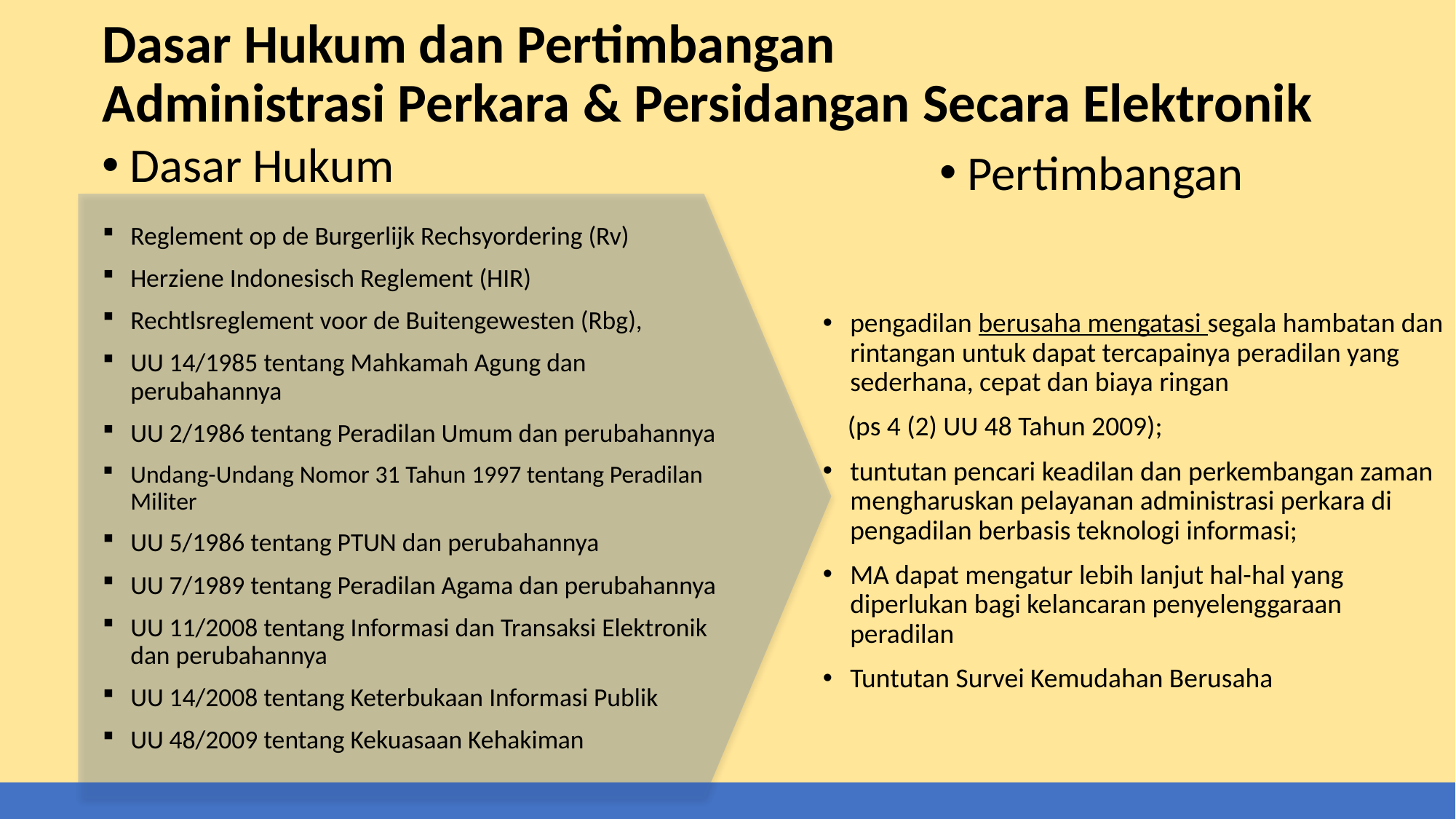

# Dasar Hukum dan Pertimbangan Administrasi Perkara & Persidangan Secara Elektronik
Dasar Hukum
Pertimbangan

Reglement op de Burgerlijk Rechsyordering (Rv)
Herziene Indonesisch Reglement (HIR)
Rechtlsreglement voor de Buitengewesten (Rbg),
UU 14/1985 tentang Mahkamah Agung dan perubahannya
UU 2/1986 tentang Peradilan Umum dan perubahannya
Undang-Undang Nomor 31 Tahun 1997 tentang Peradilan Militer
UU 5/1986 tentang PTUN dan perubahannya
UU 7/1989 tentang Peradilan Agama dan perubahannya
UU 11/2008 tentang Informasi dan Transaksi Elektronik dan perubahannya
UU 14/2008 tentang Keterbukaan Informasi Publik
UU 48/2009 tentang Kekuasaan Kehakiman
pengadilan berusaha mengatasi segala hambatan dan rintangan untuk dapat tercapainya peradilan yang sederhana, cepat dan biaya ringan
    (ps 4 (2) UU 48 Tahun 2009);
tuntutan pencari keadilan dan perkembangan zaman mengharuskan pelayanan administrasi perkara di pengadilan berbasis teknologi informasi;
MA dapat mengatur lebih lanjut hal-hal yang diperlukan bagi kelancaran penyelenggaraan peradilan
Tuntutan Survei Kemudahan Berusaha